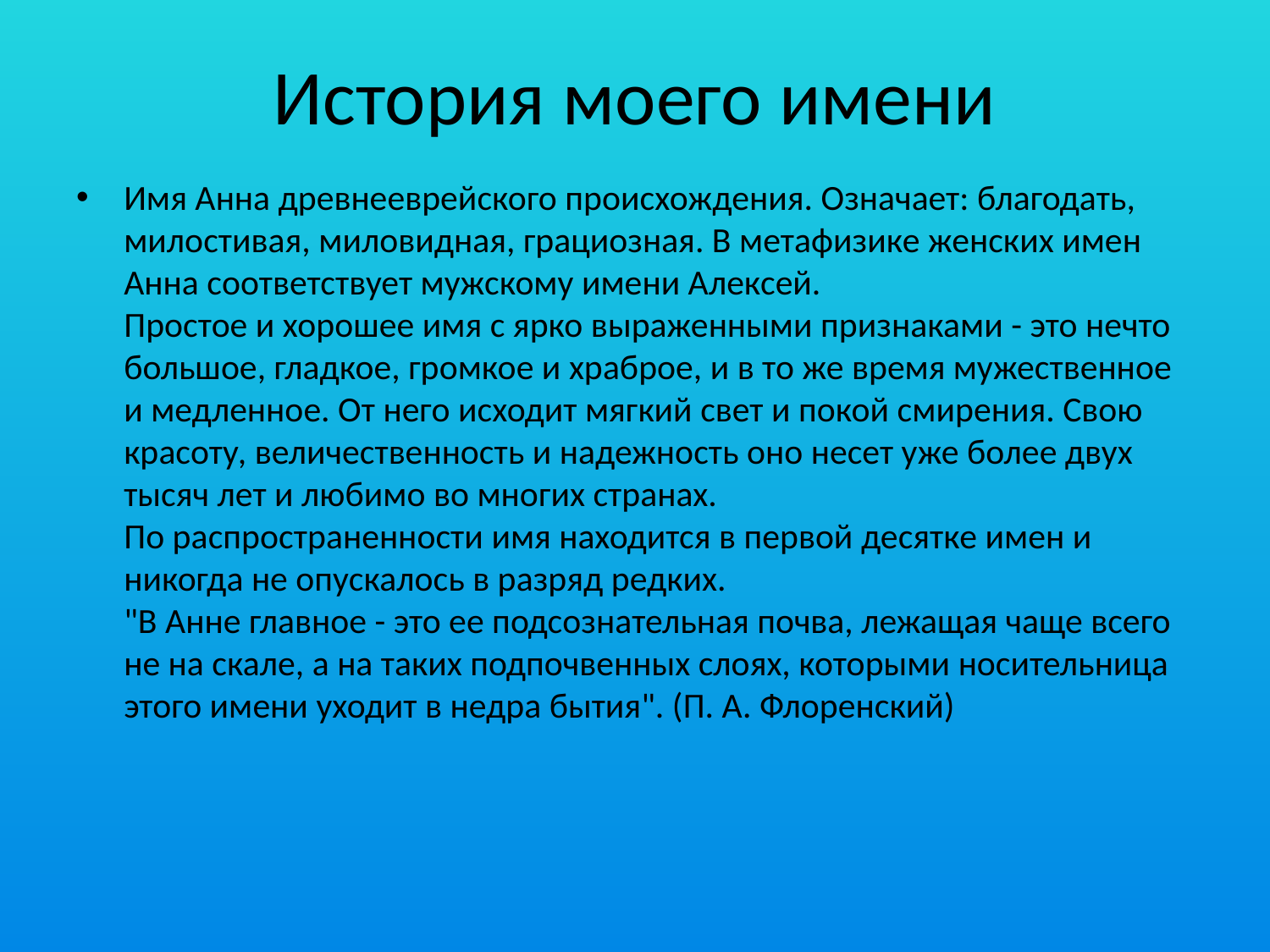

# История моего имени
Имя Анна древнееврейского происхождения. Означает: благодать, милостивая, миловидная, грациозная. В метафизике женских имен Анна соответствует мужскому имени Алексей. 
Простое и хорошее имя с ярко выраженными признаками - это нечто большое, гладкое, громкое и храброе, и в то же время мужественное и медленное. От него исходит мягкий свет и покой смирения. Свою красоту, величественность и надежность оно несет уже более двух тысяч лет и любимо во многих странах. 
По распространенности имя находится в первой десятке имен и никогда не опускалось в разряд редких. 
"В Анне главное - это ее подсознательная почва, лежащая чаще всего не на скале, а на таких подпочвенных слоях, которыми носительница этого имени уходит в недра бытия". (П. А. Флоренский)